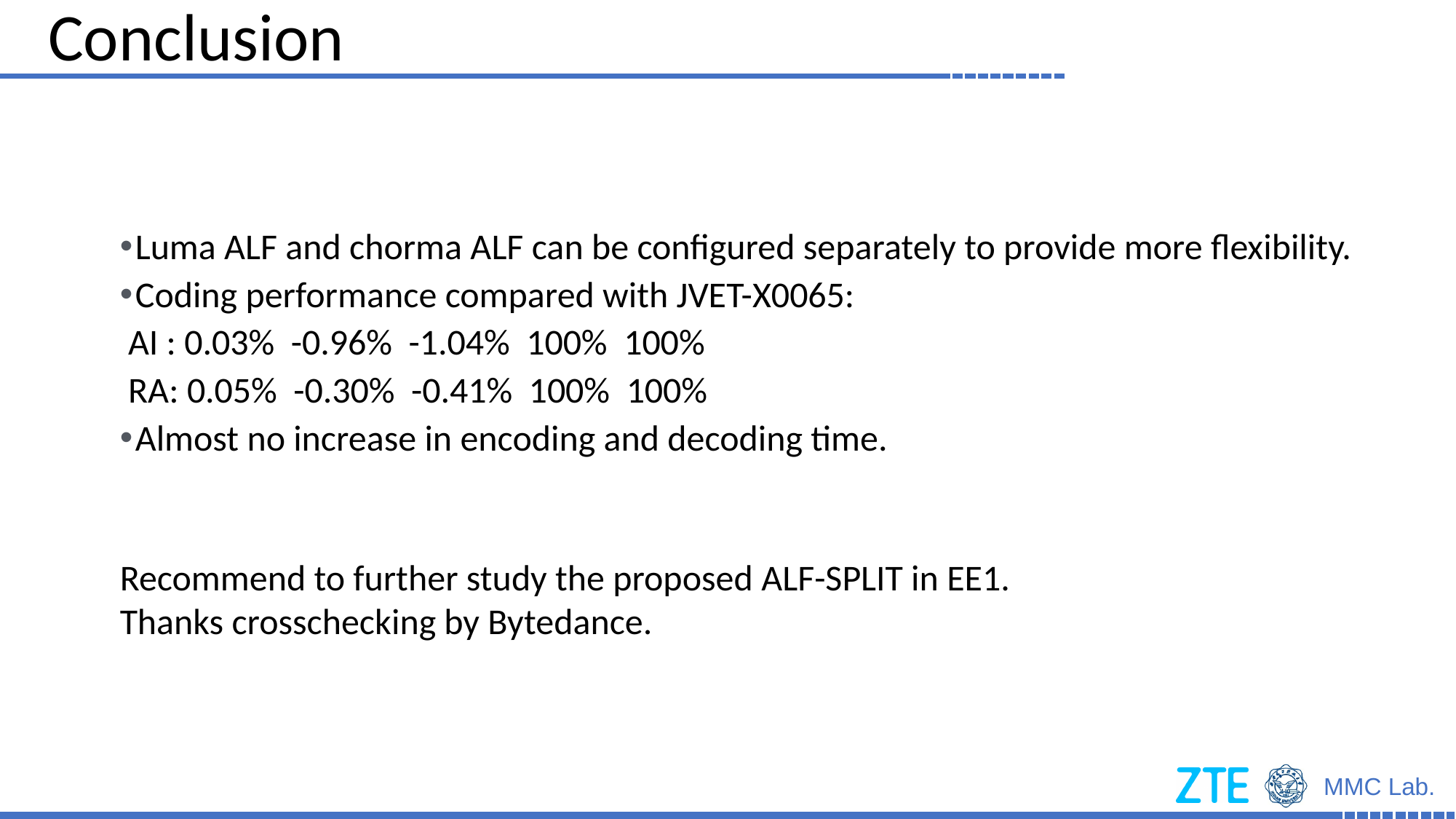

Conclusion
Luma ALF and chorma ALF can be configured separately to provide more flexibility.
Coding performance compared with JVET-X0065:
 AI : 0.03%  -0.96%  -1.04%  100%  100%
 RA: 0.05%  -0.30%  -0.41%  100%  100%
Almost no increase in encoding and decoding time.

Recommend to further study the proposed ALF-SPLIT in EE1.
Thanks crosschecking by Bytedance.